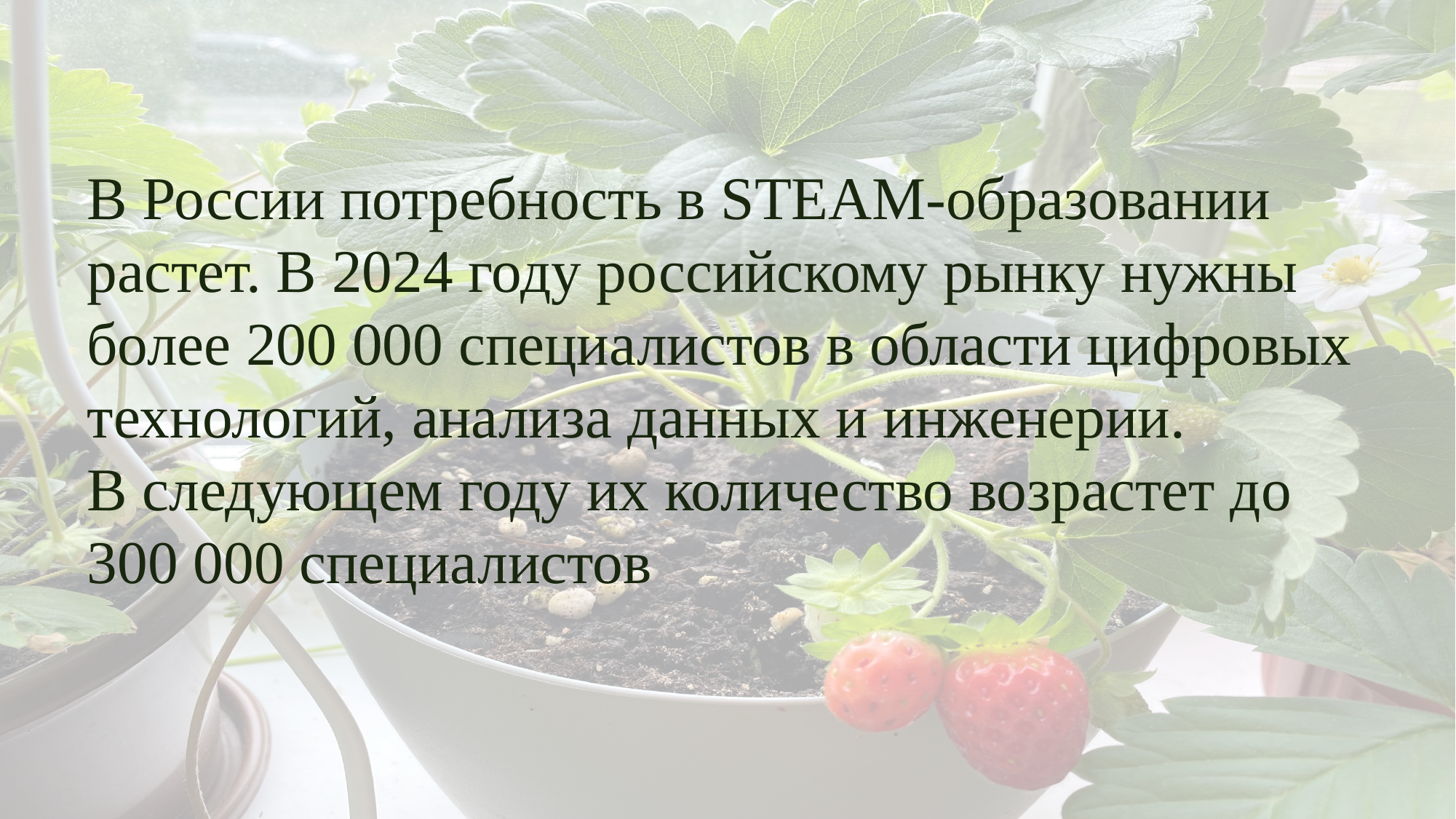

В России потребность в STEАM-образовании растет. В 2024 году российскому рынку нужны более 200 000 специалистов в области цифровых технологий, анализа данных и инженерии.
В следующем году их количество возрастет до
300 000 специалистов